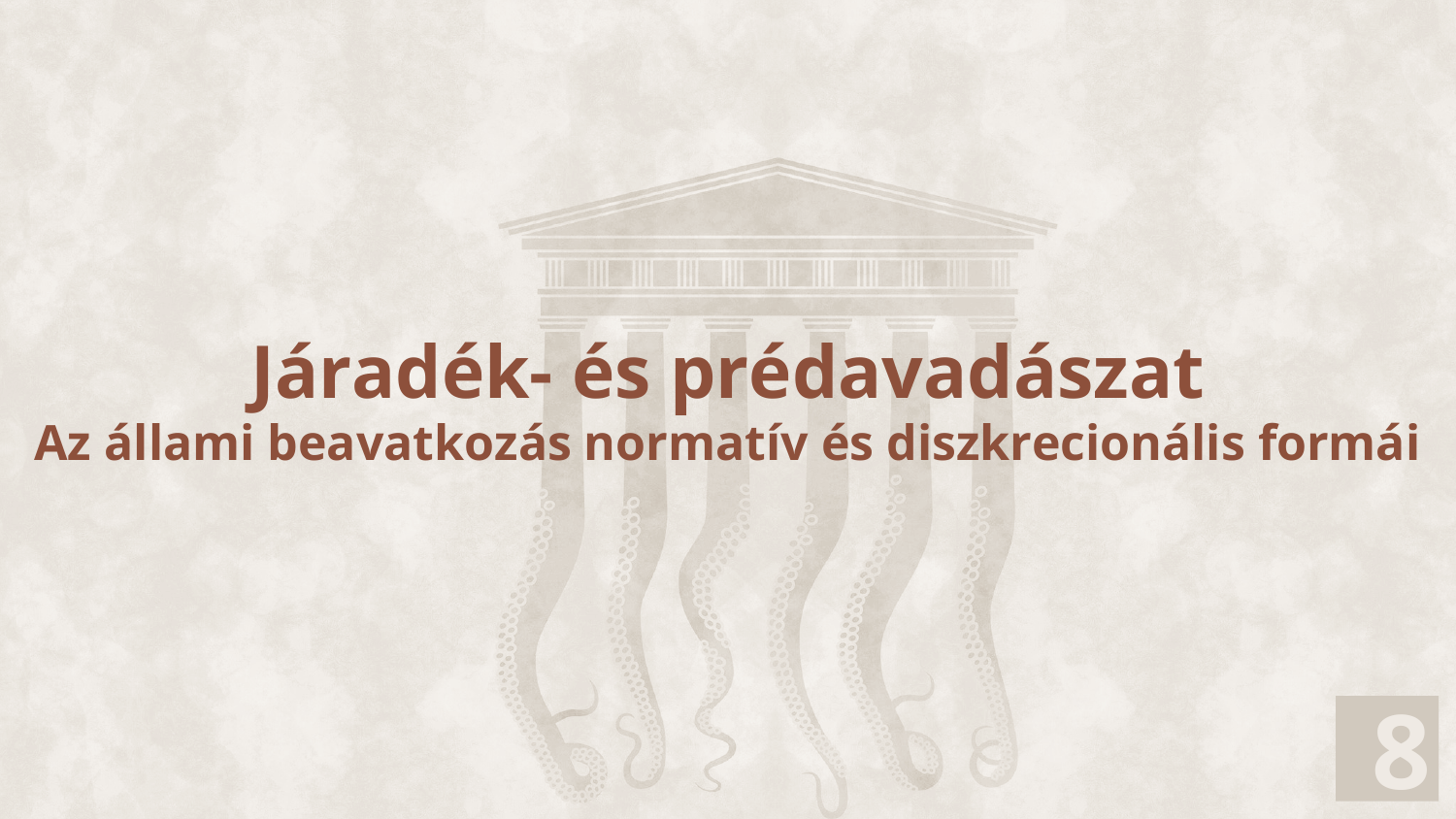

Járadék- és prédavadászat
Az állami beavatkozás normatív és diszkrecionális formái
8